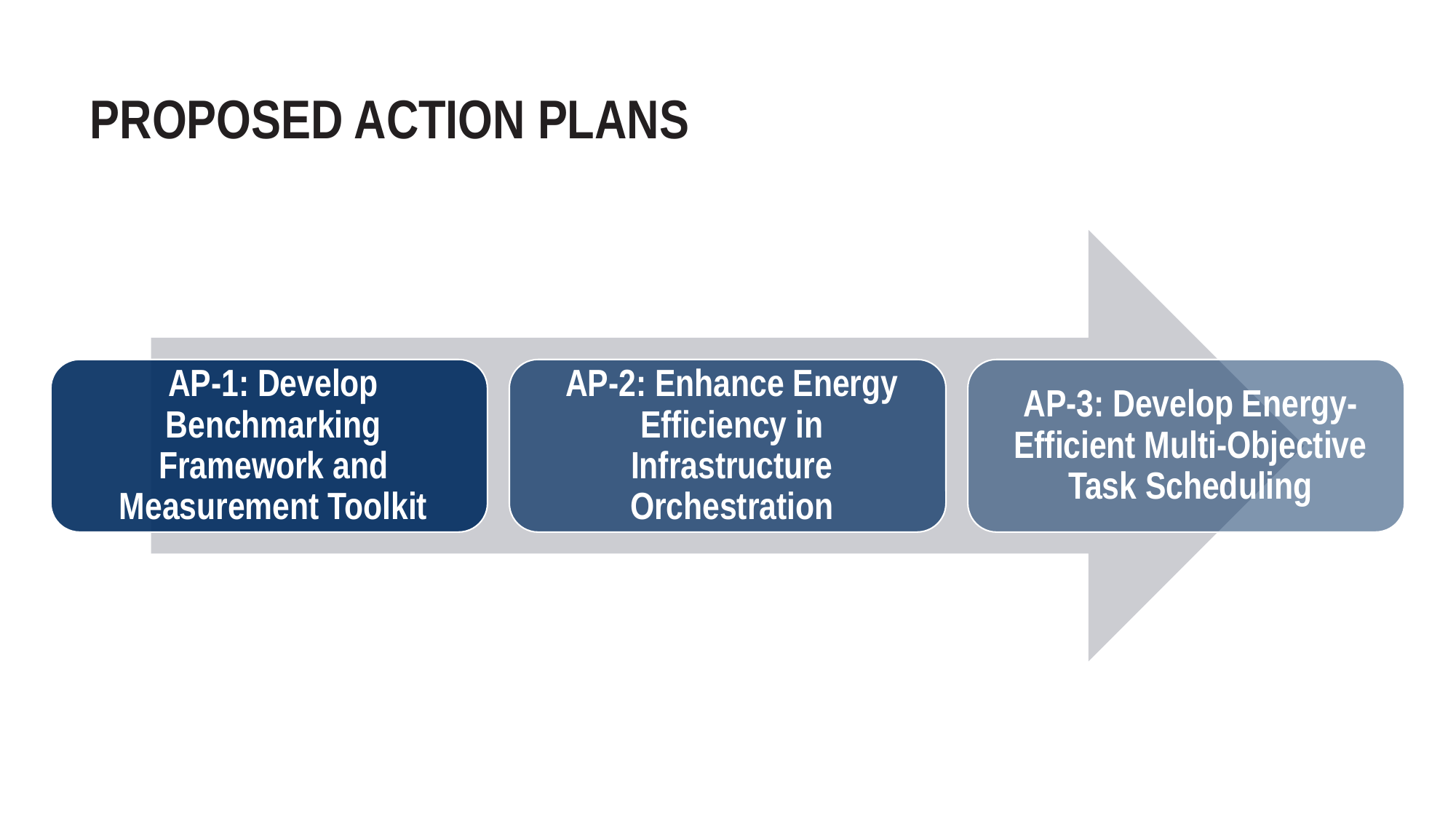

# Proposed Action Plans
AP-1: Develop Benchmarking Framework and Measurement Toolkit
AP-2: Enhance Energy Efficiency in Infrastructure Orchestration
AP-3: Develop Energy-Efficient Multi-Objective Task Scheduling

12